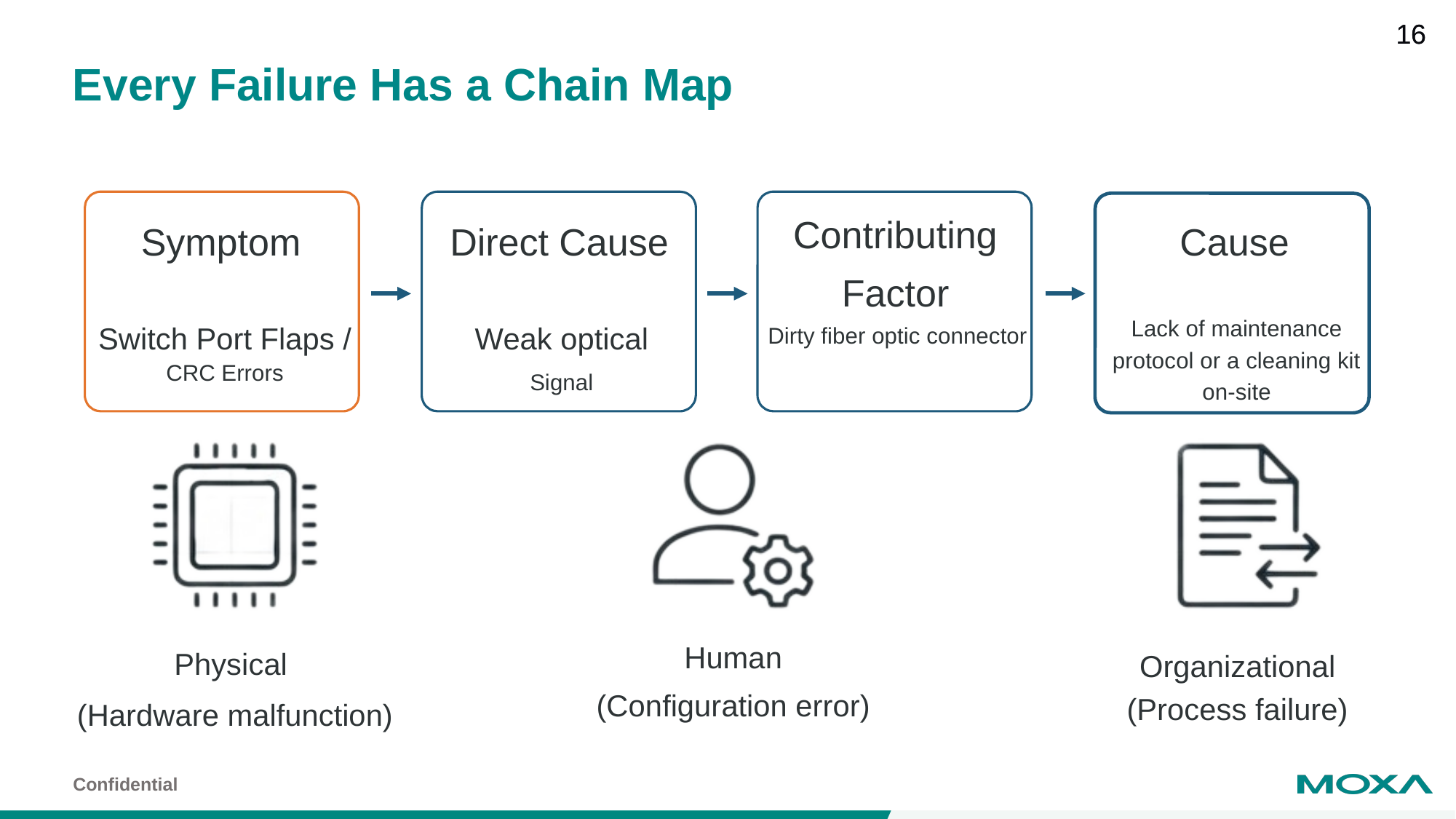

# Every Failure Has a Chain Map

Contributing Factor
Symptom
Direct Cause
Cause
Dirty fiber optic connector
Lack of maintenance protocol or a cleaning kit on-site
Switch Port Flaps /
CRC Errors
Weak optical
Signal

Physical
(Hardware malfunction)
Human
(Configuration error)
Organizational
(Process failure)